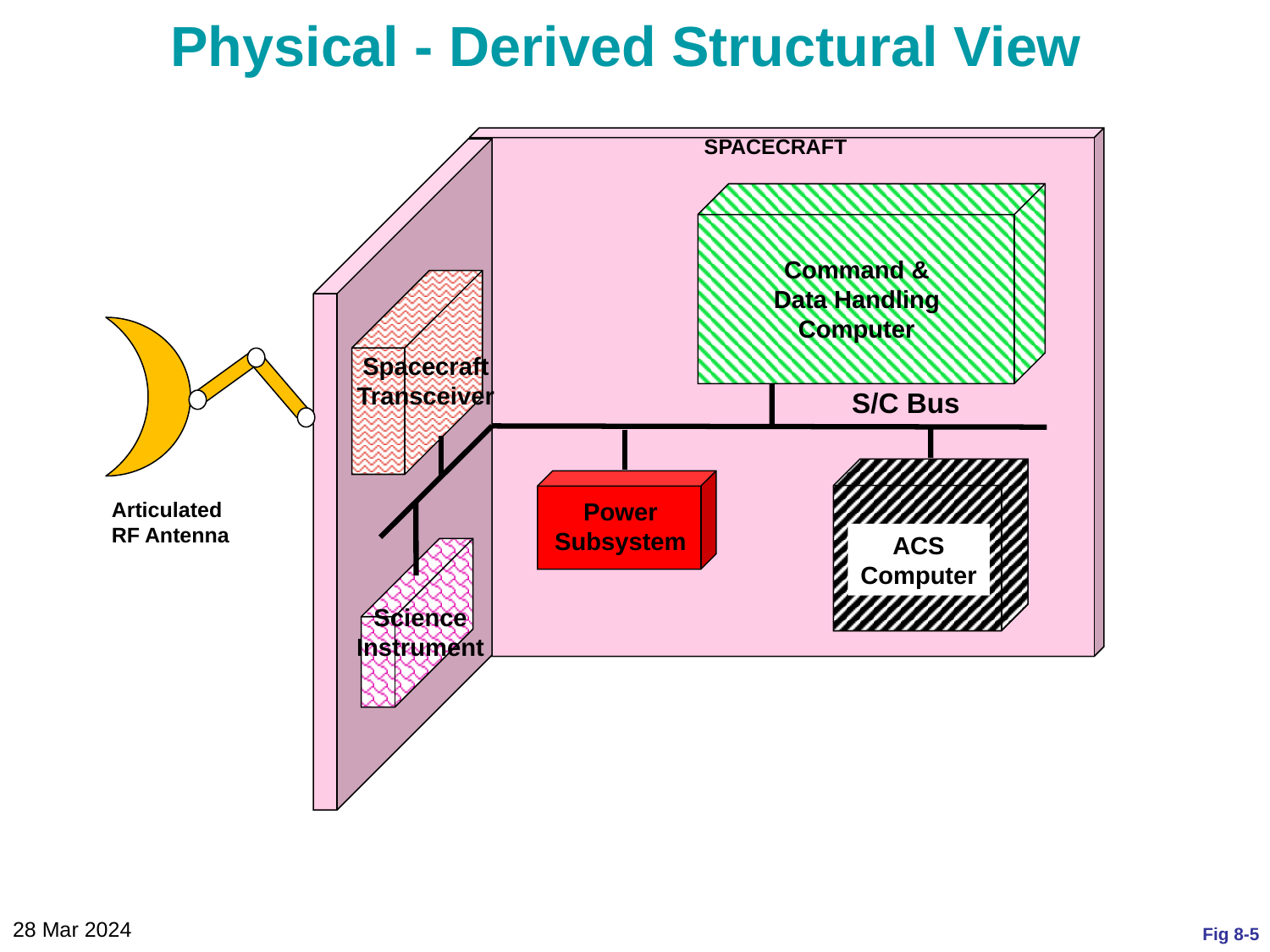

# Physical - Derived Structural View
SPACECRAFT

Command &
Data Handling
Computer

Spacecraft
Transceiver
S/C Bus

Power
Subsystem

ACS
Computer

Science
Instrument

Articulated
RF Antenna
28 Mar 2024
Fig 8-5